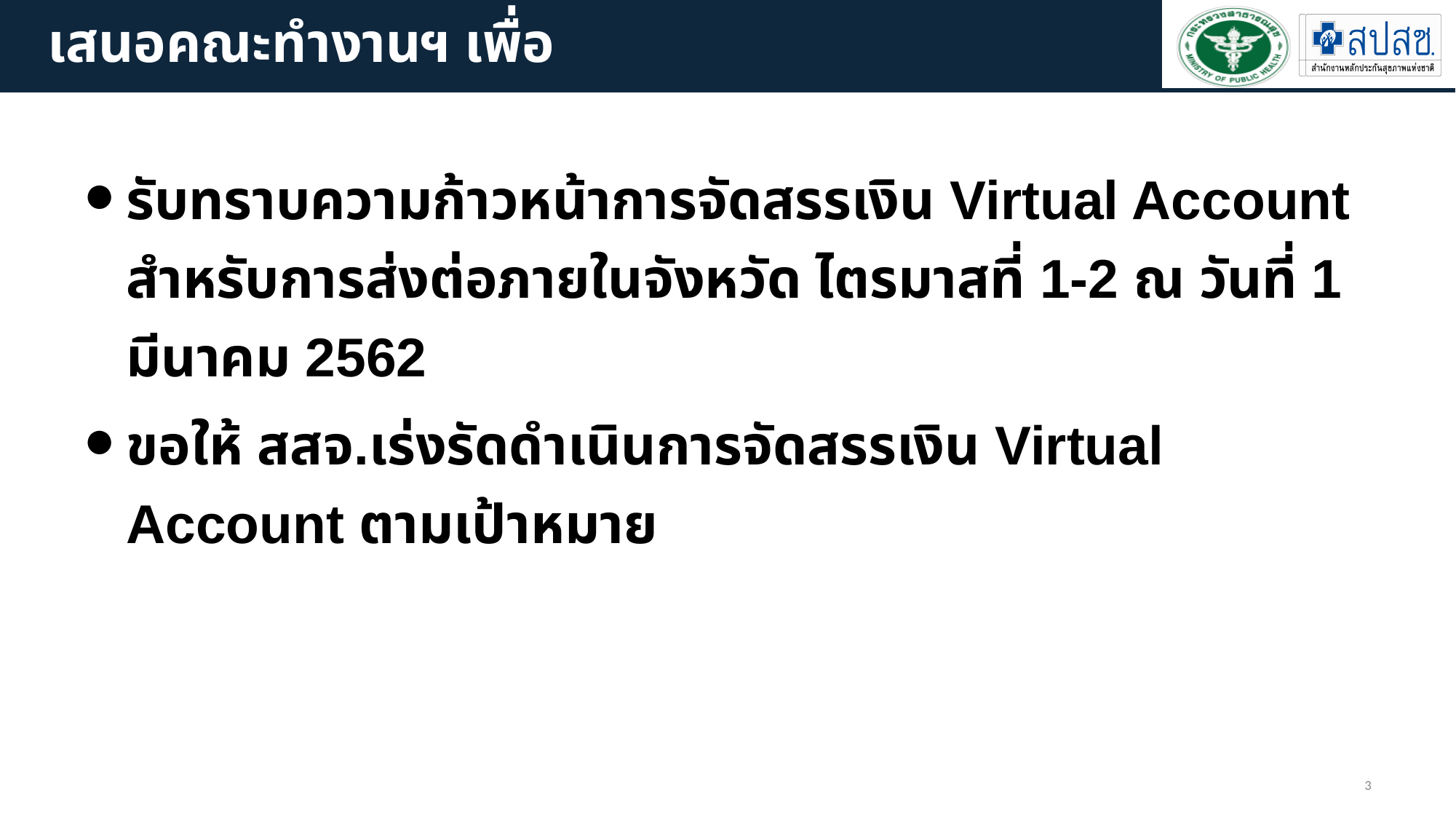

# เสนอคณะทำงานฯ เพื่อ
รับทราบความก้าวหน้าการจัดสรรเงิน Virtual Account สำหรับการส่งต่อภายในจังหวัด ไตรมาสที่ 1-2 ณ วันที่ 1 มีนาคม 2562
ขอให้ สสจ.เร่งรัดดำเนินการจัดสรรเงิน Virtual Account ตามเป้าหมาย

3